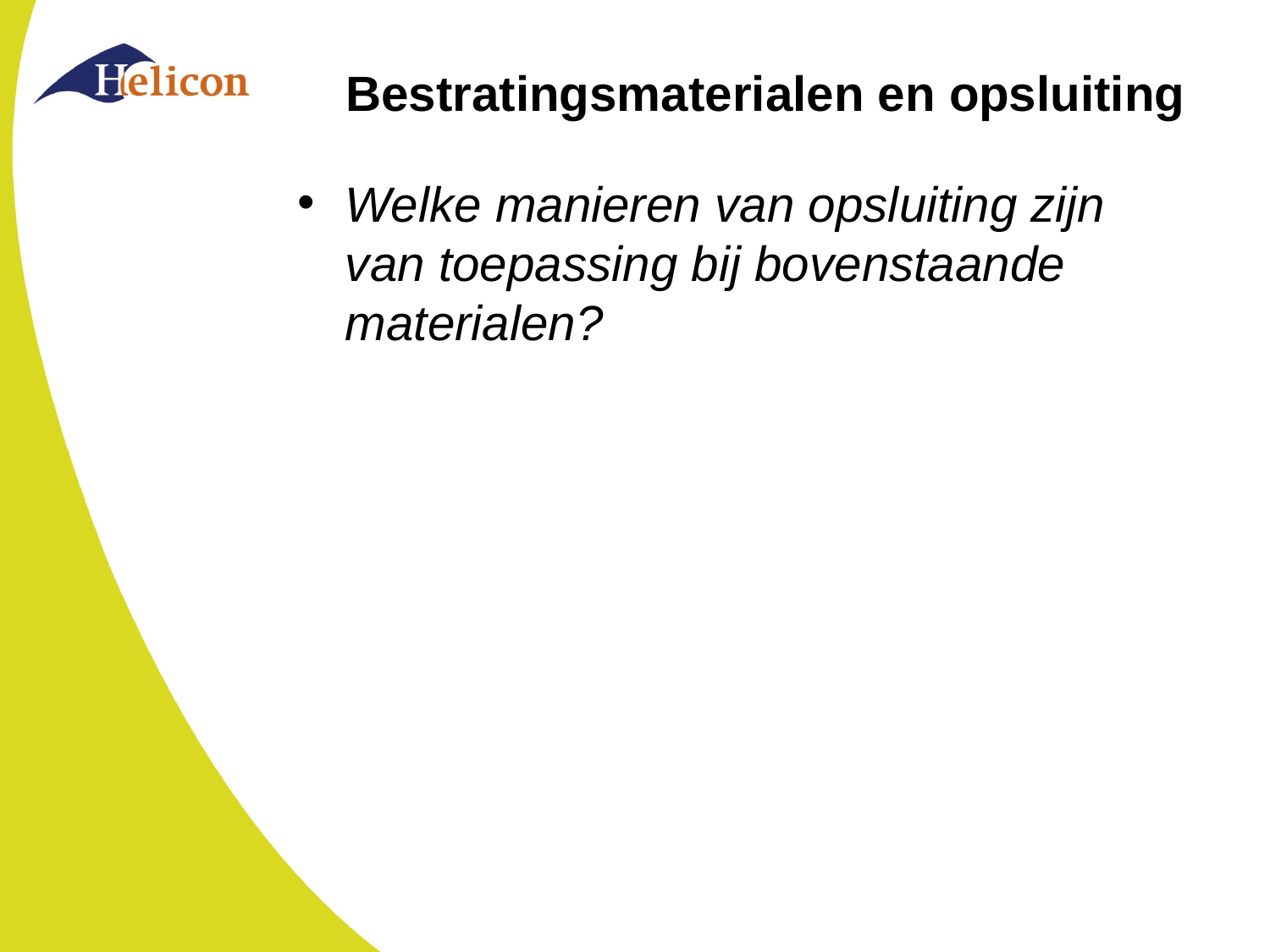

# Bestratingsmaterialen en opsluiting
Welke manieren van opsluiting zijn van toepassing bij bovenstaande materialen?